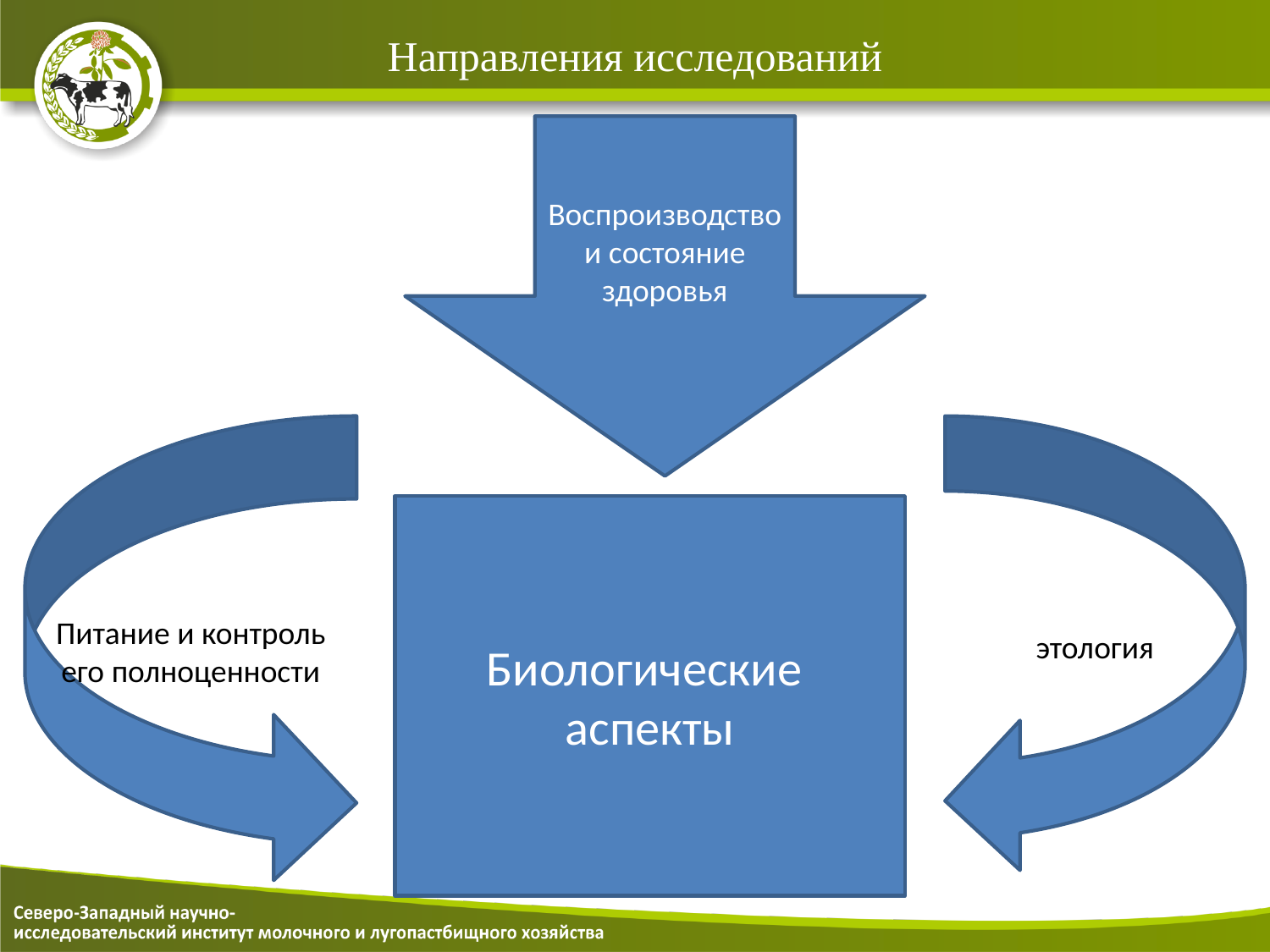

# Направления исследований
Воспроизводство и состояние здоровья
Питание и контроль его полноценности
этология
Биологические  аспекты